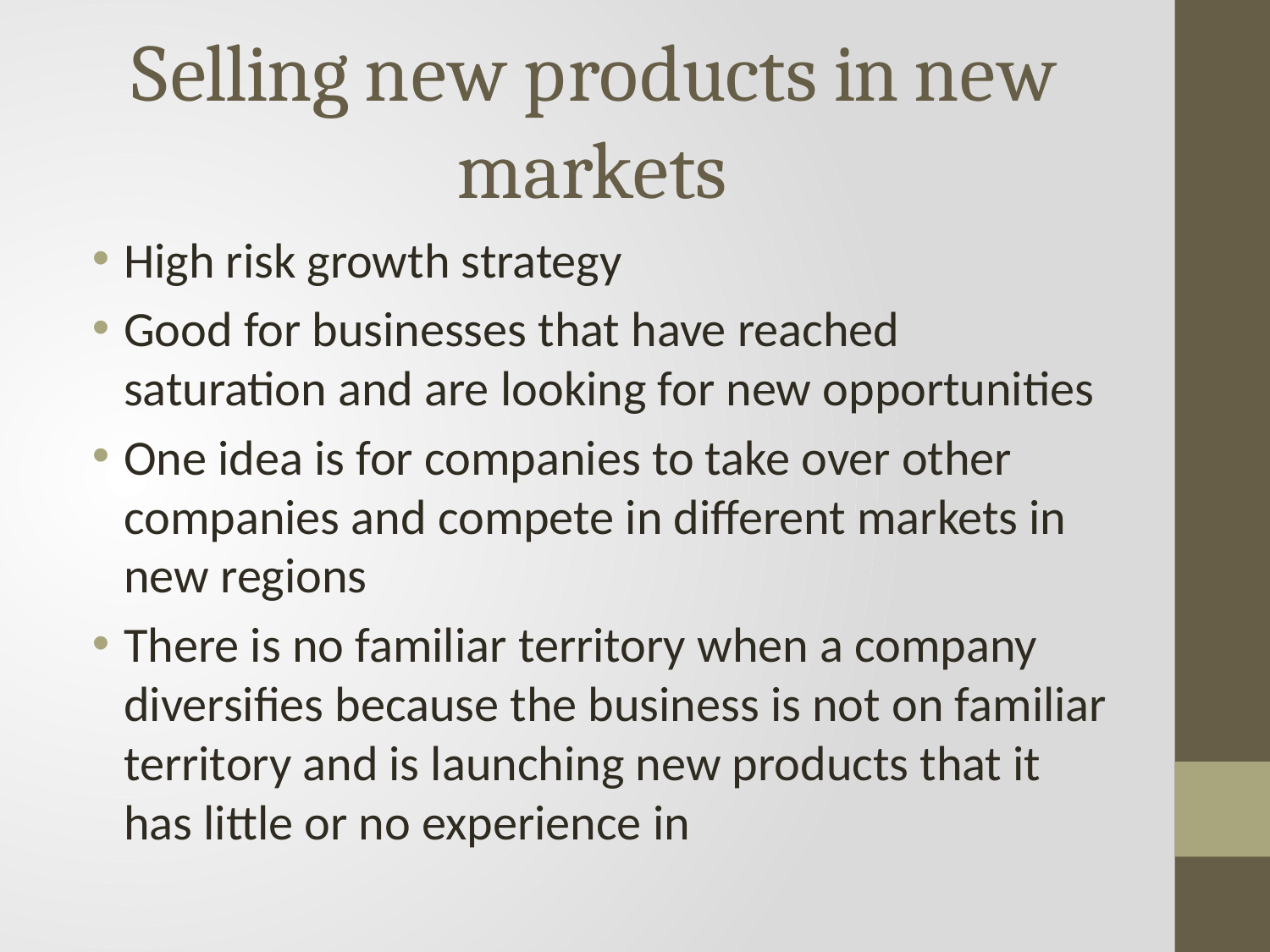

# Selling new products in new markets
High risk growth strategy
Good for businesses that have reached saturation and are looking for new opportunities
One idea is for companies to take over other companies and compete in different markets in new regions
There is no familiar territory when a company diversifies because the business is not on familiar territory and is launching new products that it has little or no experience in